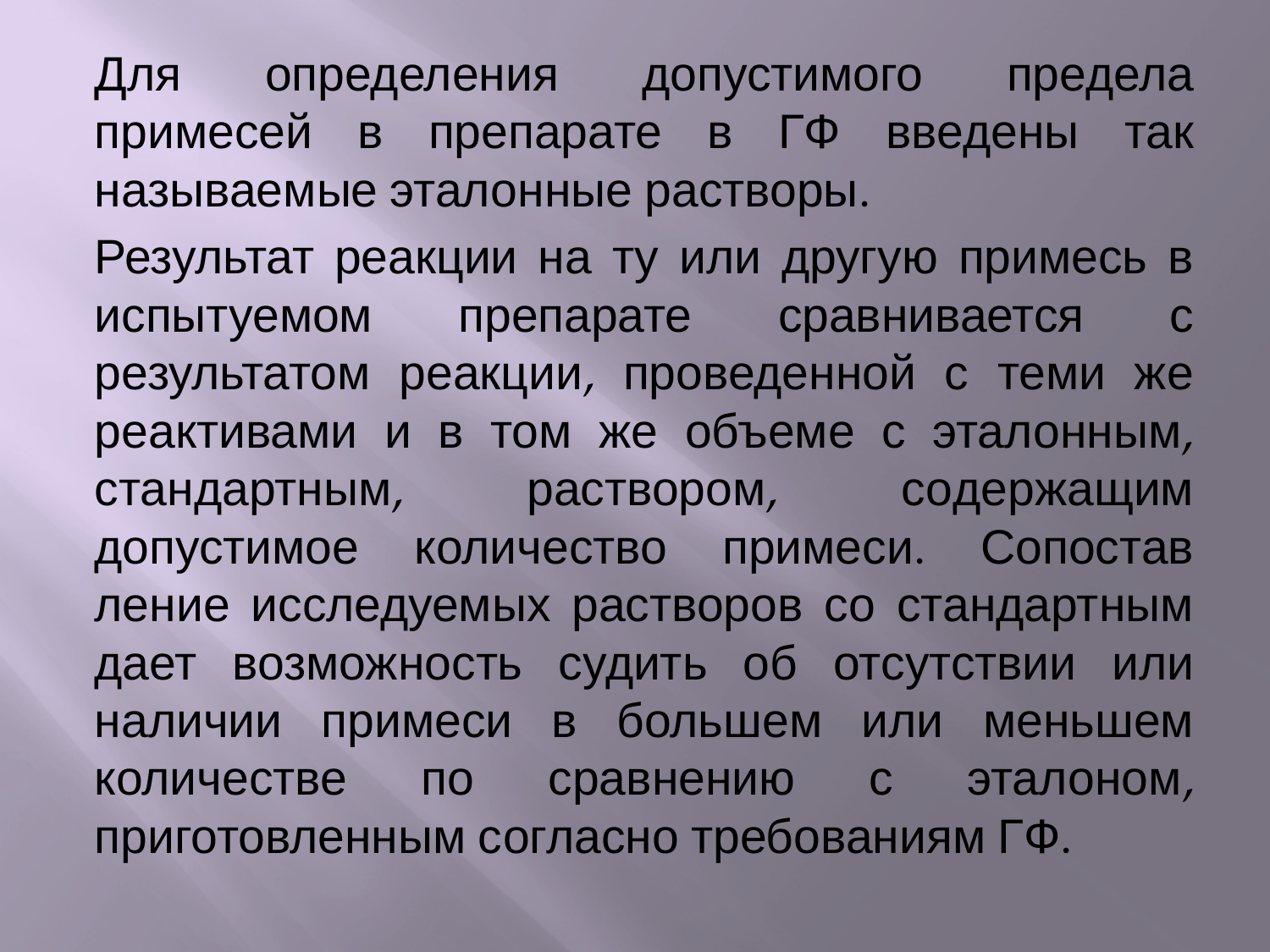

Для определения допустимого предела примесей в препарате в ГФ введены так называемые эталонные растворы.
Результат реакции на ту или другую примесь в испытуемом препарате сравнивается с результатом реакции, проведенной с теми же реактивами и в том же объеме с эталонным, стандартным, раствором, со­держащим допустимое количество примеси. Сопостав­ление исследуемых растворов со стандартным дает возможность судить об отсутствии или наличии при­меси в большем или меньшем количестве по сравне­нию с эталоном, приготовленным согласно требова­ниям ГФ.

#